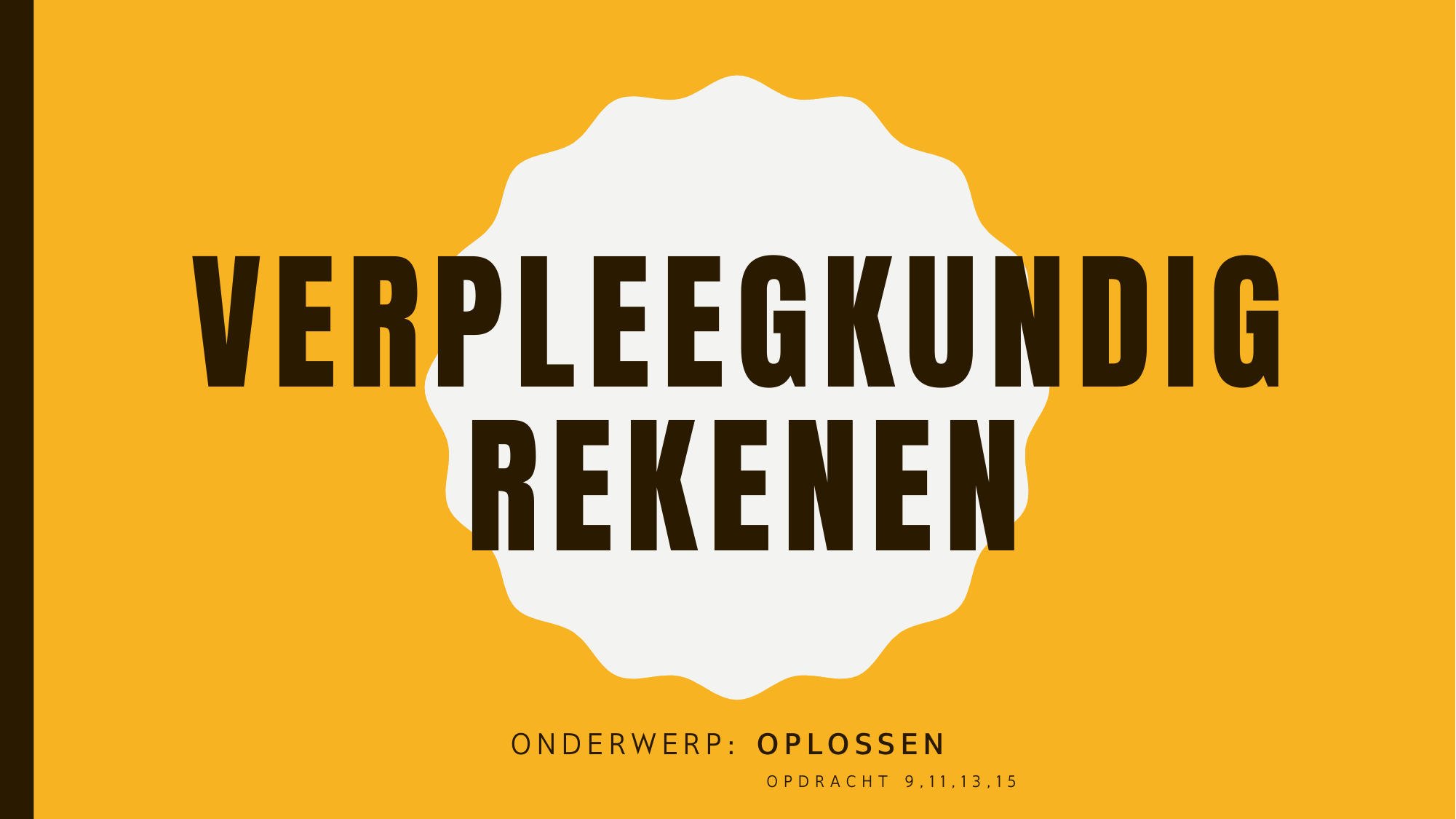

# Verpleegkundig rekenen
Onderwerp: oplossen
			Opdracht 9,11,13,15